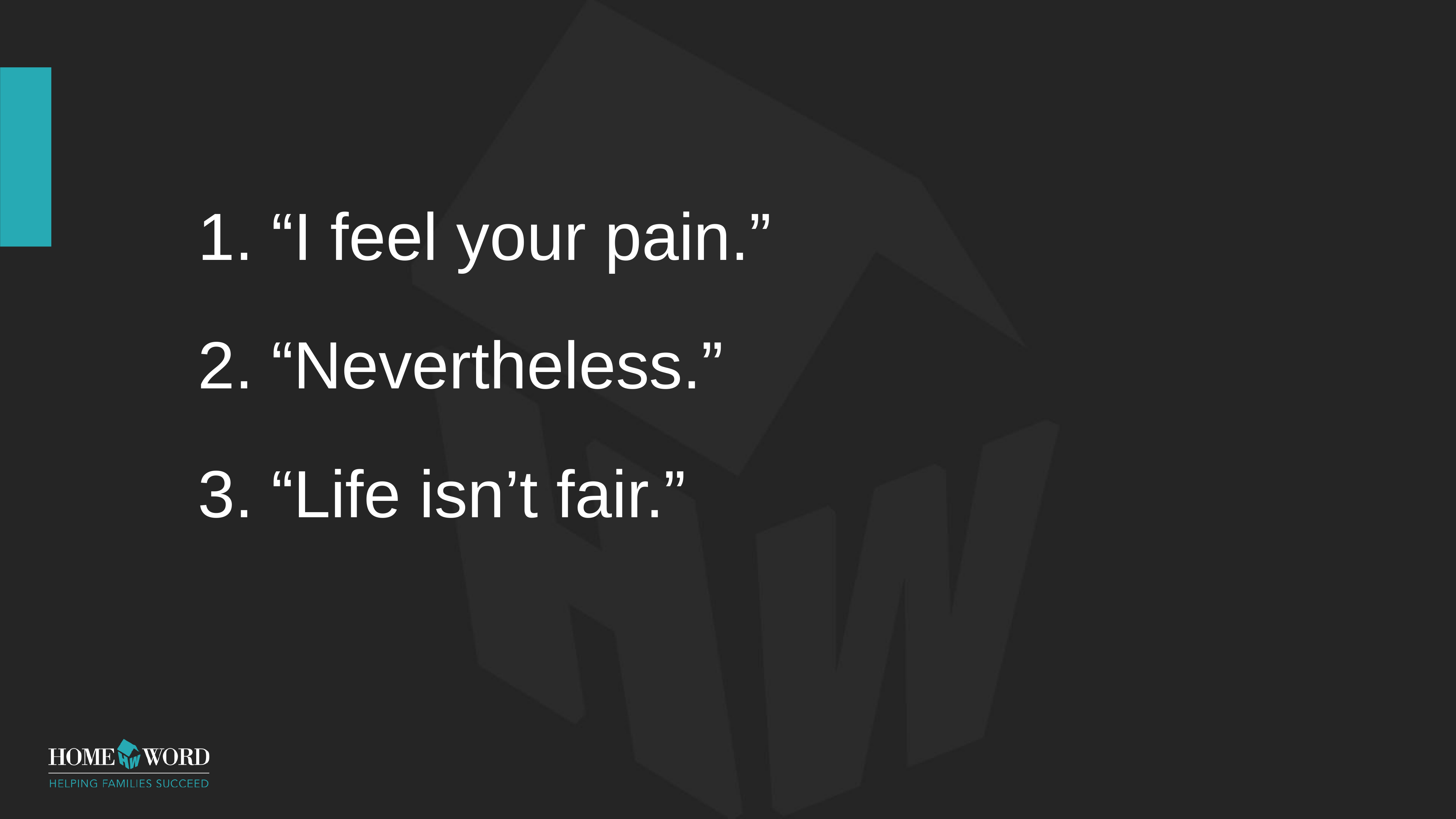

“I feel your pain.”
“Nevertheless.”
“Life isn’t fair.”